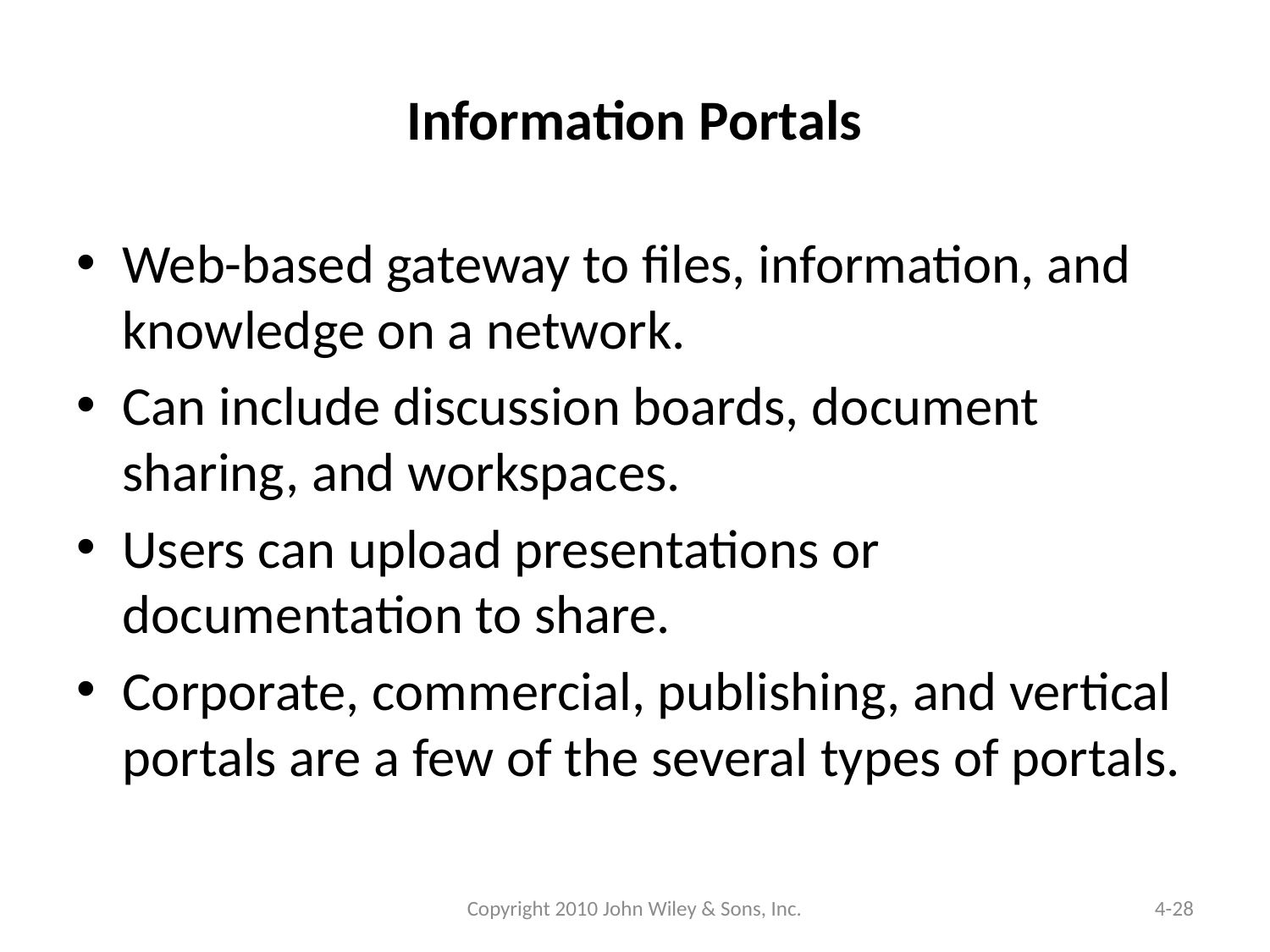

# Information Portals
Web-based gateway to files, information, and knowledge on a network.
Can include discussion boards, document sharing, and workspaces.
Users can upload presentations or documentation to share.
Corporate, commercial, publishing, and vertical portals are a few of the several types of portals.

Copyright 2010 John Wiley & Sons, Inc.
4-28